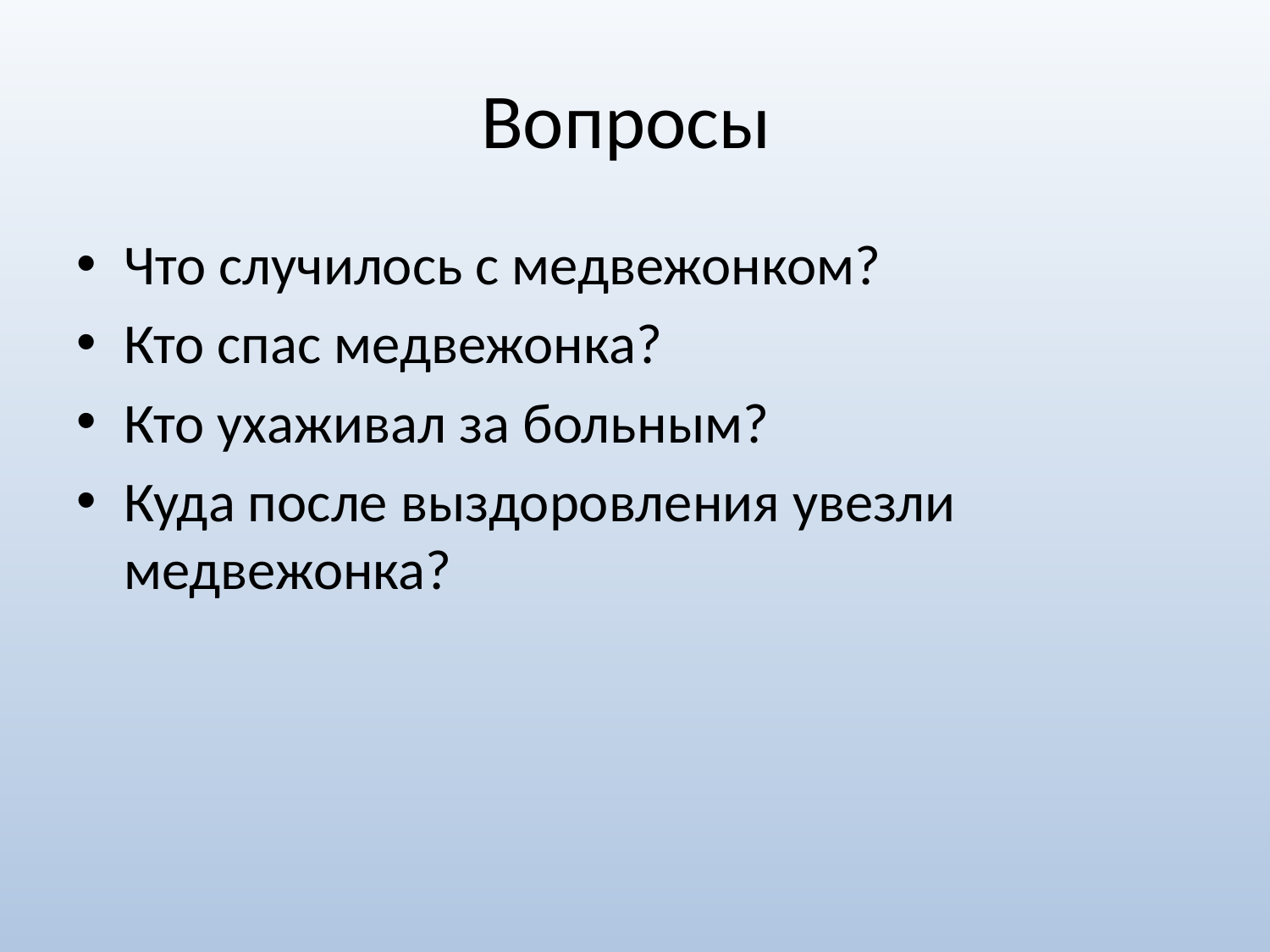

# Вопросы
Что случилось с медвежонком?
Кто спас медвежонка?
Кто ухаживал за больным?
Куда после выздоровления увезли медвежонка?